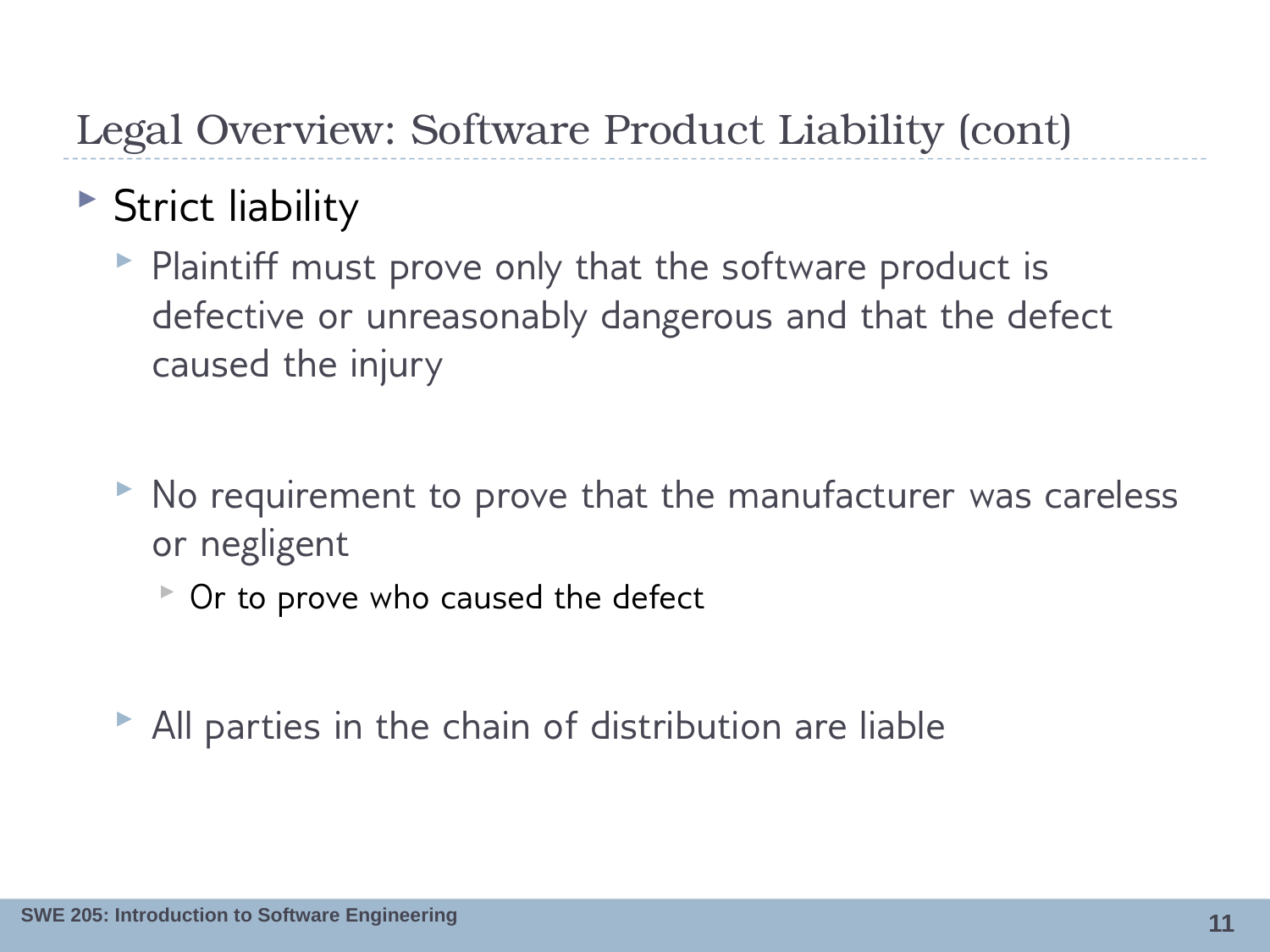

# Legal Overview: Software Product Liability (cont)
Strict liability
Plaintiff must prove only that the software product is defective or unreasonably dangerous and that the defect caused the injury

No requirement to prove that the manufacturer was careless or negligent
Or to prove who caused the defect

All parties in the chain of distribution are liable

11